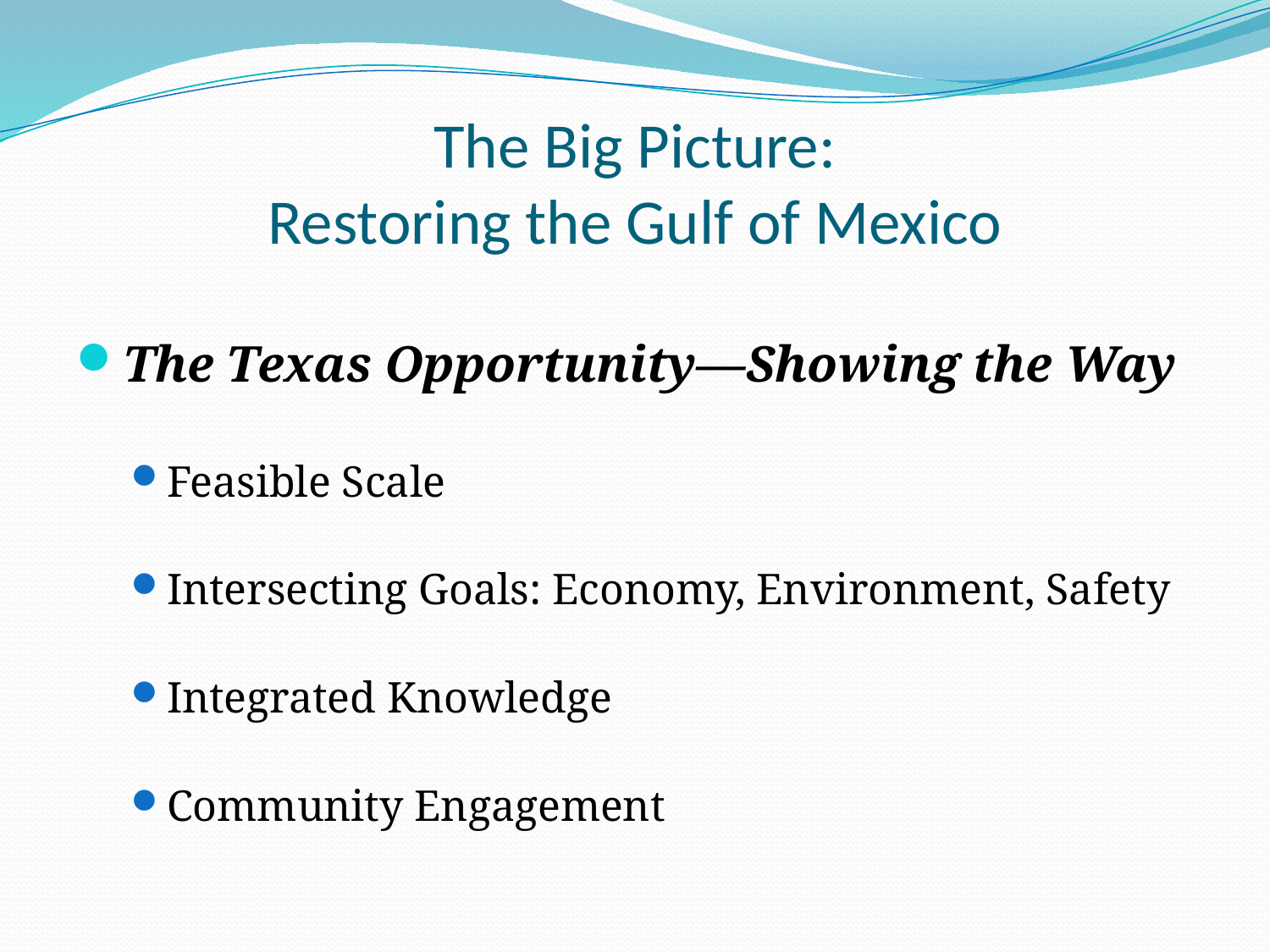

# The Big Picture: Restoring the Gulf of Mexico

The Texas Opportunity—Showing the Way

Feasible Scale

Intersecting Goals: Economy, Environment, Safety

Integrated Knowledge

Community Engagement